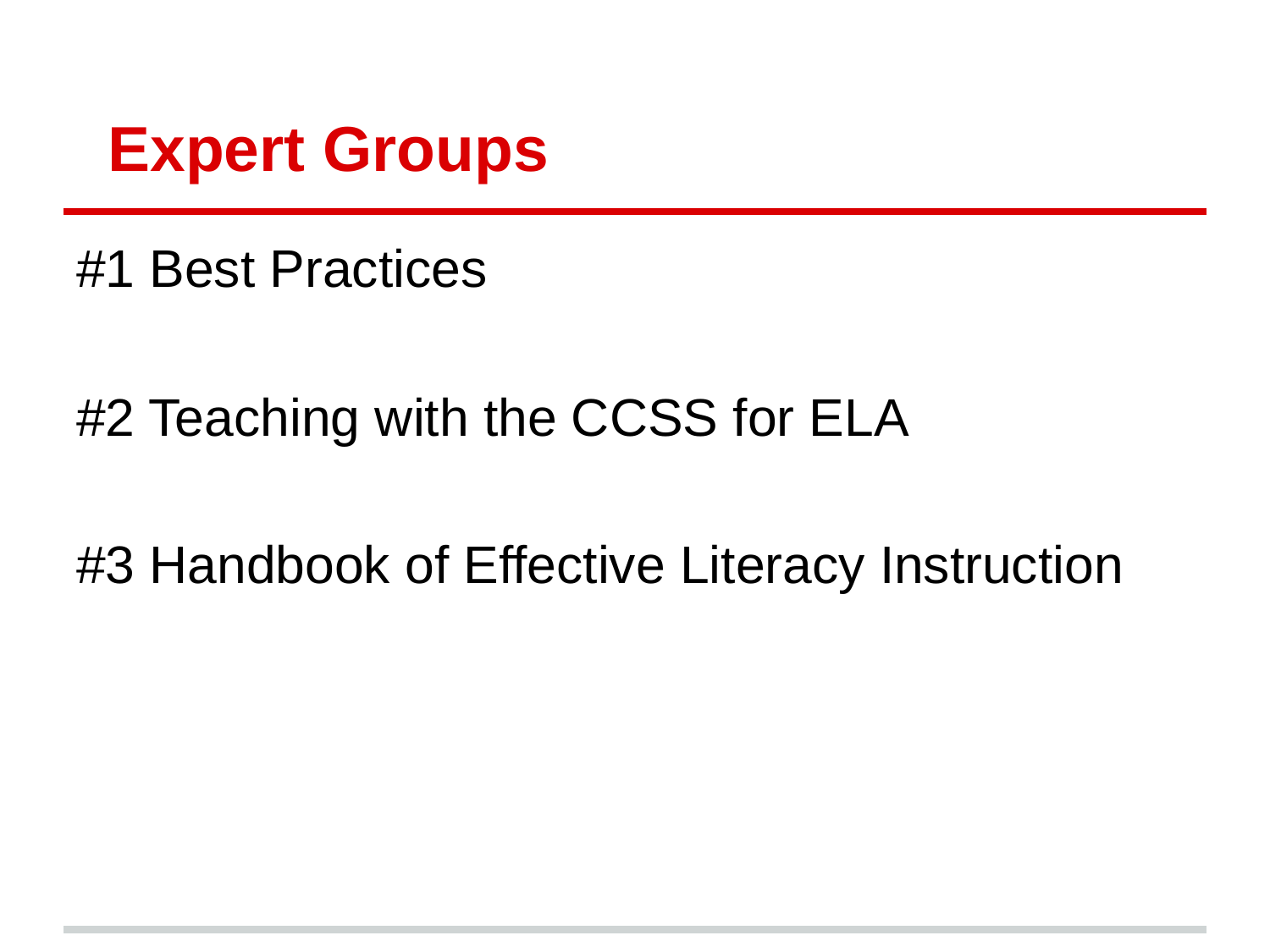

# Expert Groups
#1 Best Practices

#2 Teaching with the CCSS for ELA

#3 Handbook of Effective Literacy Instruction